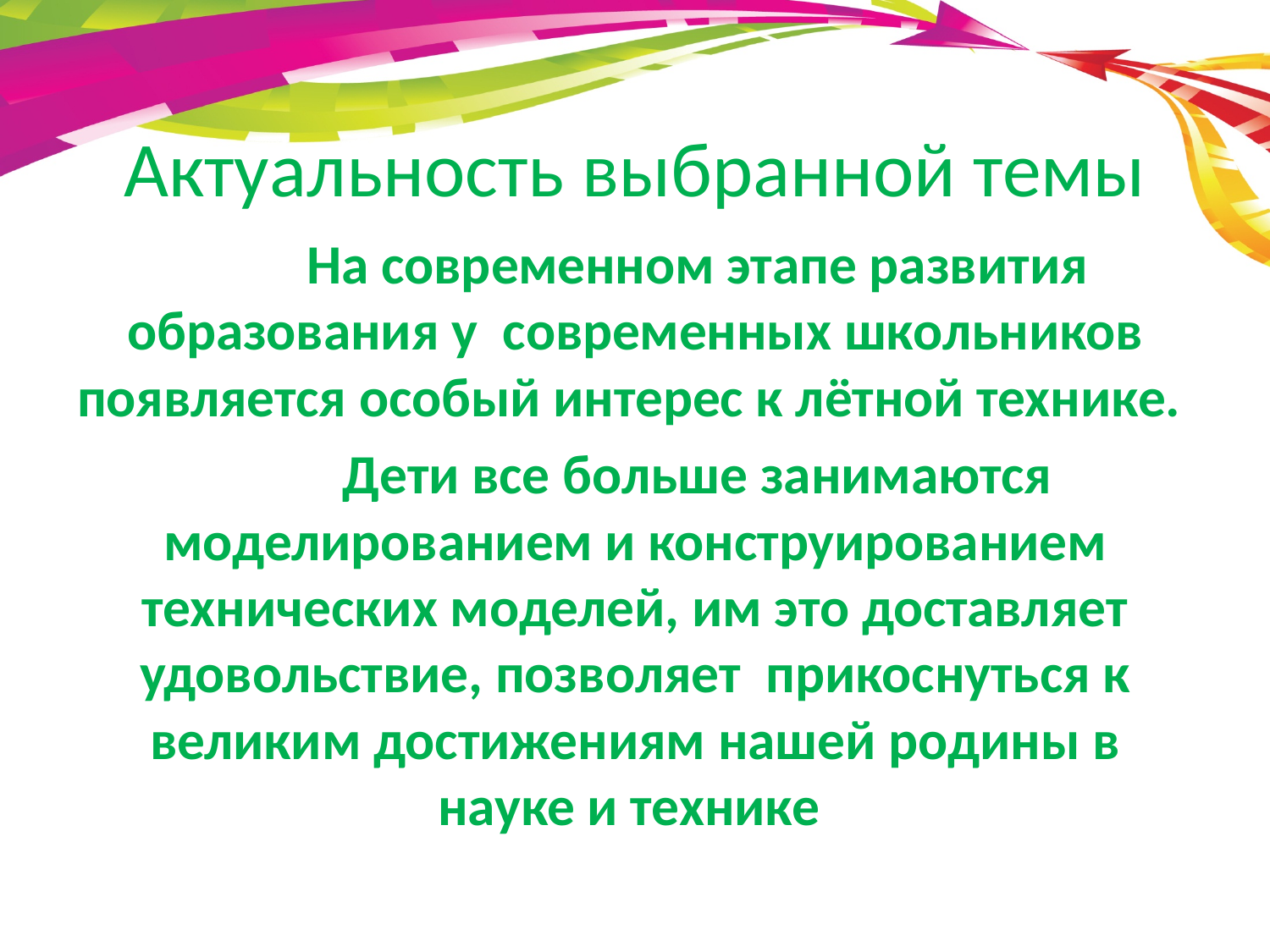

# Актуальность выбранной темы
	На современном этапе развития образования у  современных школьников появляется особый интерес к лётной технике.
	Дети все больше занимаются моделированием и конструированием технических моделей, им это доставляет удовольствие, позволяет  прикоснуться к великим достижениям нашей родины в науке и технике